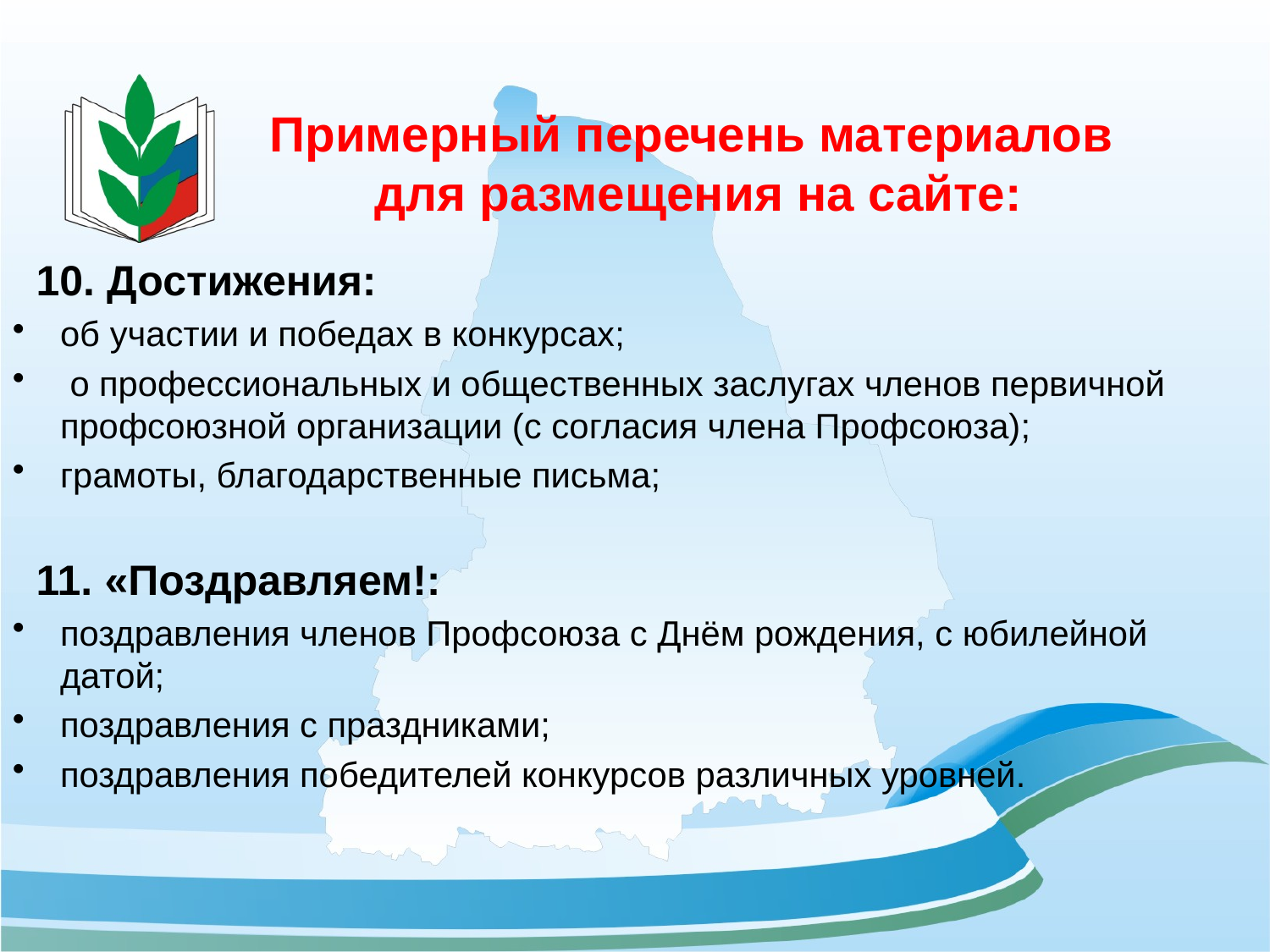

# Примерный перечень материалов для размещения на сайте:

  10. Достижения:
об участии и победах в конкурсах;
 о профессиональных и общественных заслугах членов первичной профсоюзной организации (с согласия члена Профсоюза);
грамоты, благодарственные письма;

  11. «Поздравляем!:
поздравления членов Профсоюза с Днём рождения, с юбилейной датой;
поздравления с праздниками;
поздравления победителей конкурсов различных уровней.